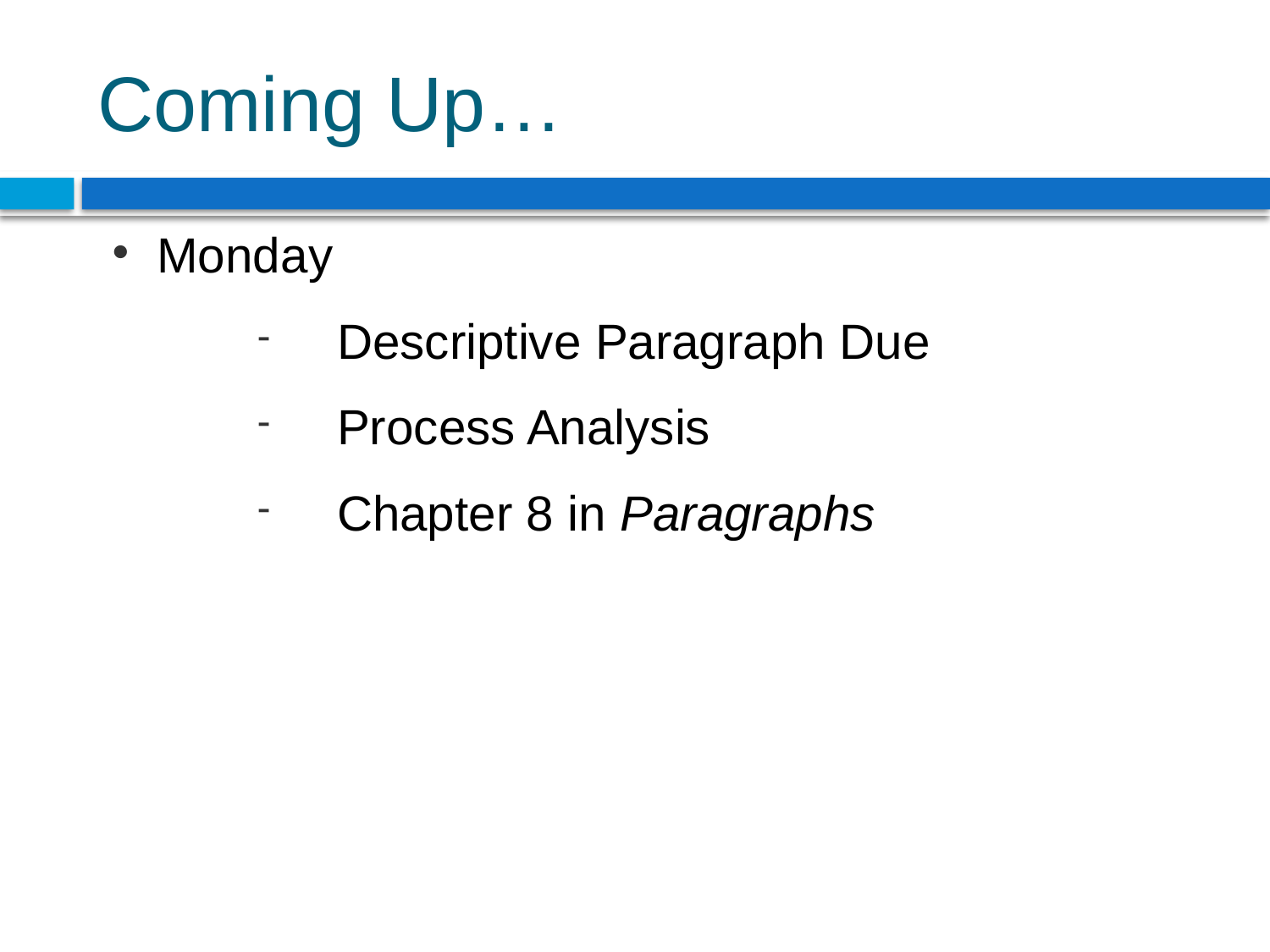

# Coming Up…
Monday
Descriptive Paragraph Due
Process Analysis
Chapter 8 in Paragraphs